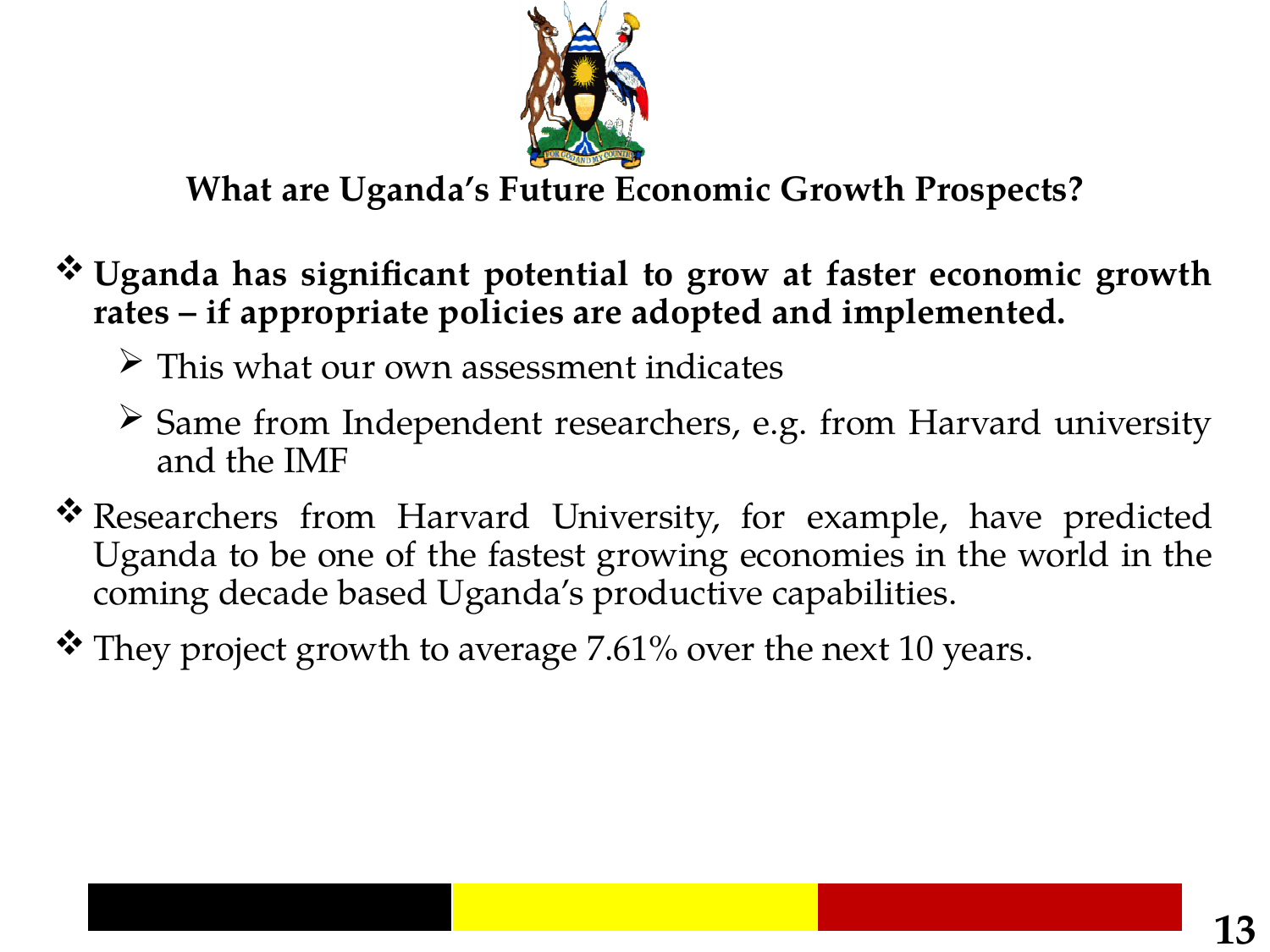

What are Uganda’s Future Economic Growth Prospects?
Uganda has significant potential to grow at faster economic growth rates – if appropriate policies are adopted and implemented.
This what our own assessment indicates
Same from Independent researchers, e.g. from Harvard university and the IMF
Researchers from Harvard University, for example, have predicted Uganda to be one of the fastest growing economies in the world in the coming decade based Uganda’s productive capabilities.
They project growth to average 7.61% over the next 10 years.

13